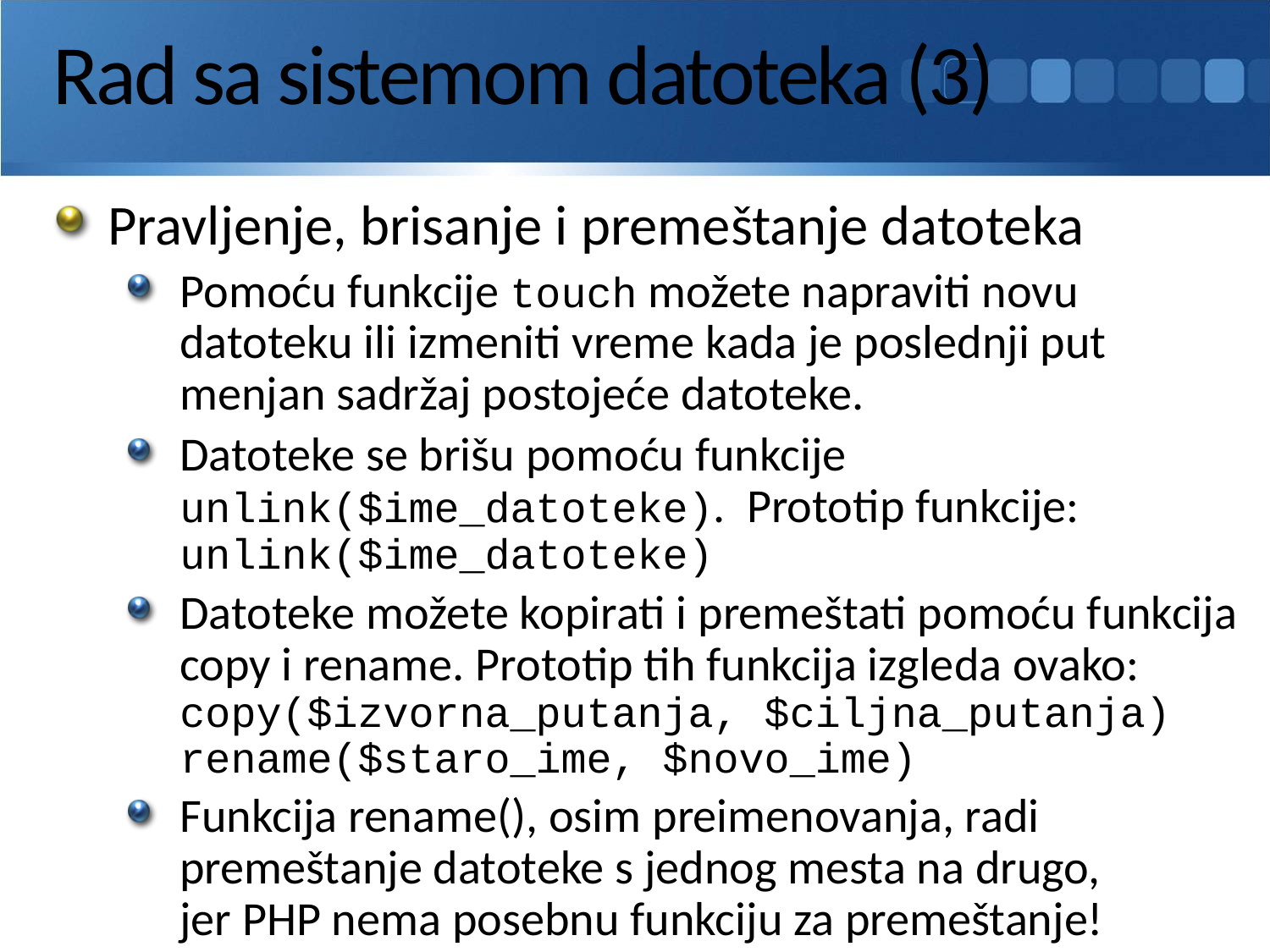

# Rad sa sistemom datoteka (3)
Pravljenje, brisanje i premeštanje datoteka
Pomoću funkcije touch možete napraviti novu datoteku ili izmeniti vreme kada je poslednji put menjan sadržaj postojeće datoteke.
Datoteke se brišu pomoću funkcije unlink($ime_datoteke).  Prototip funkcije:
unlink($ime_datoteke)
Datoteke možete kopirati i premeštati pomoću funkcija copy i rename. Prototip tih funkcija izgleda ovako:
copy($izvorna_putanja, $ciljna_putanja)
rename($staro_ime, $novo_ime)
Funkcija rename(), osim preimenovanja, radi premeštanje datoteke s jednog mesta na drugo,
jer PHP nema posebnu funkciju za premeštanje!